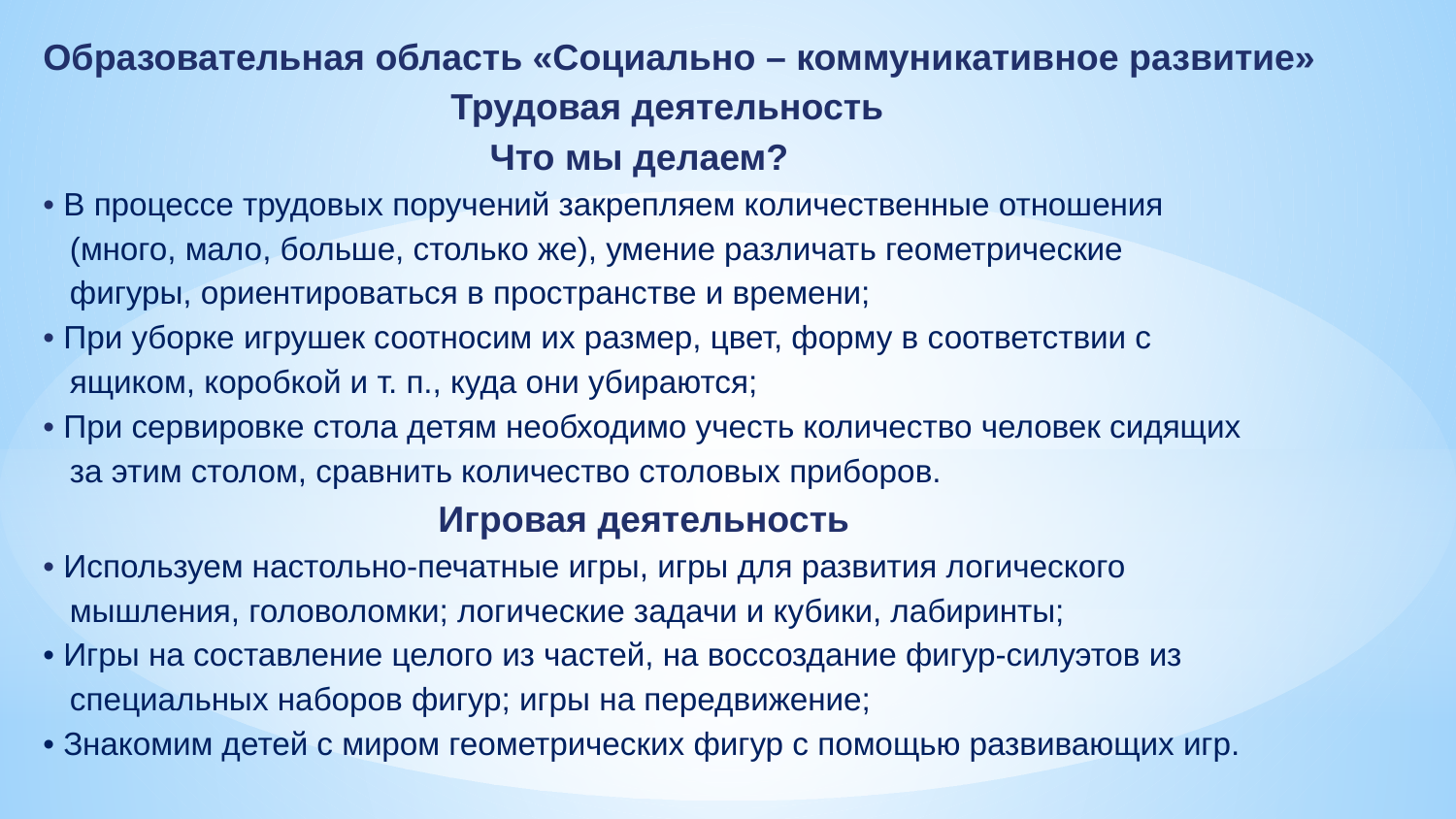

# Образовательная область «Социально – коммуникативное развитие» Трудовая деятельность Что мы делаем? • В процессе трудовых поручений закрепляем количественные отношения (много, мало, больше, столько же), умение различать геометрические фигуры, ориентироваться в пространстве и времени; • При уборке игрушек соотносим их размер, цвет, форму в соответствии с ящиком, коробкой и т. п., куда они убираются; • При сервировке стола детям необходимо учесть количество человек сидящих за этим столом, сравнить количество столовых приборов. Игровая деятельность • Используем настольно-печатные игры, игры для развития логического мышления, головоломки; логические задачи и кубики, лабиринты; • Игры на составление целого из частей, на воссоздание фигур-силуэтов из специальных наборов фигур; игры на передвижение; • Знакомим детей с миром геометрических фигур с помощью развивающих игр.